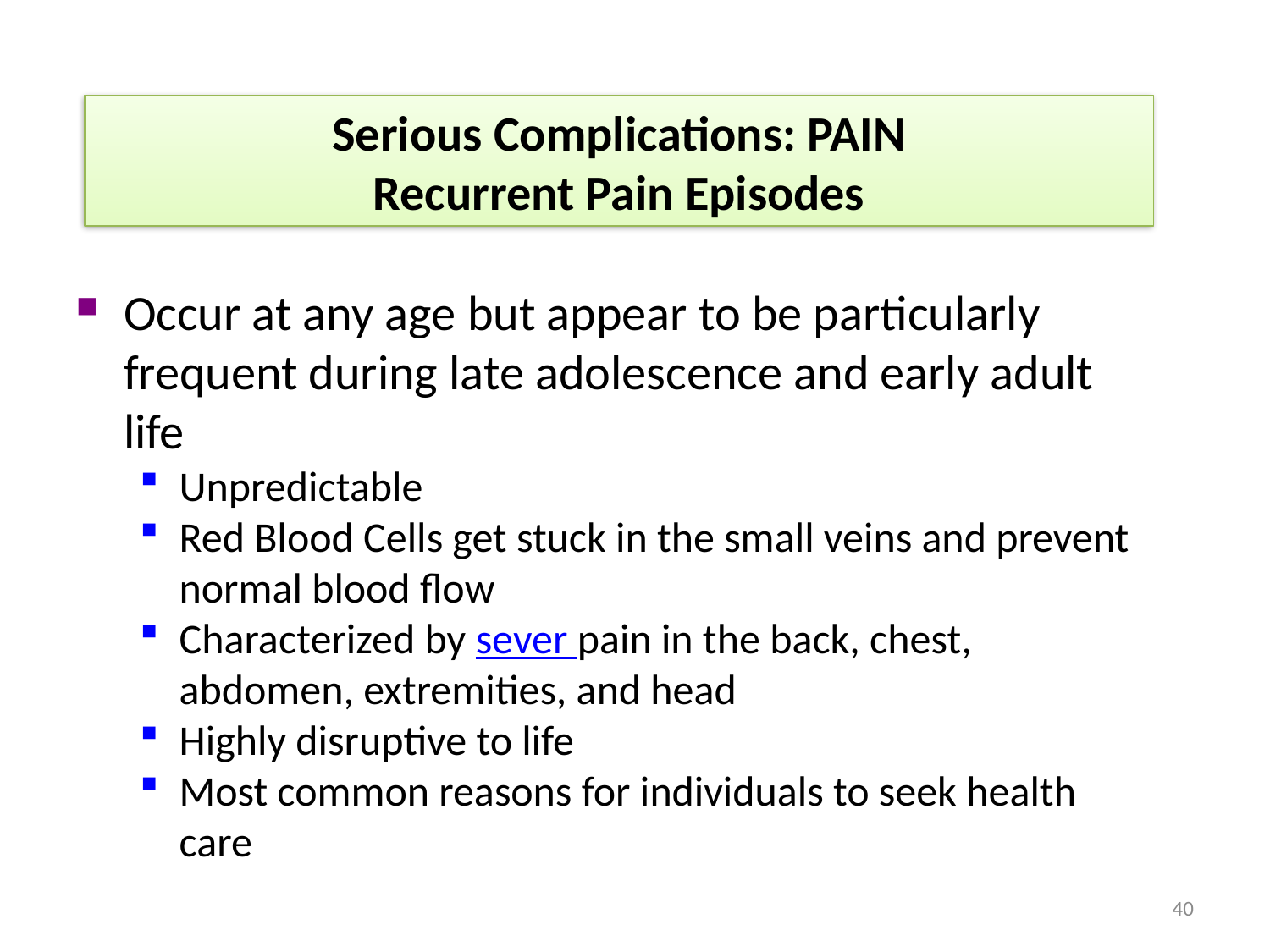

Serious Complications: PAIN
Recurrent Pain Episodes
Occur at any age but appear to be particularly frequent during late adolescence and early adult life
Unpredictable
Red Blood Cells get stuck in the small veins and prevent normal blood flow
Characterized by sever pain in the back, chest, abdomen, extremities, and head
Highly disruptive to life
Most common reasons for individuals to seek health care

40